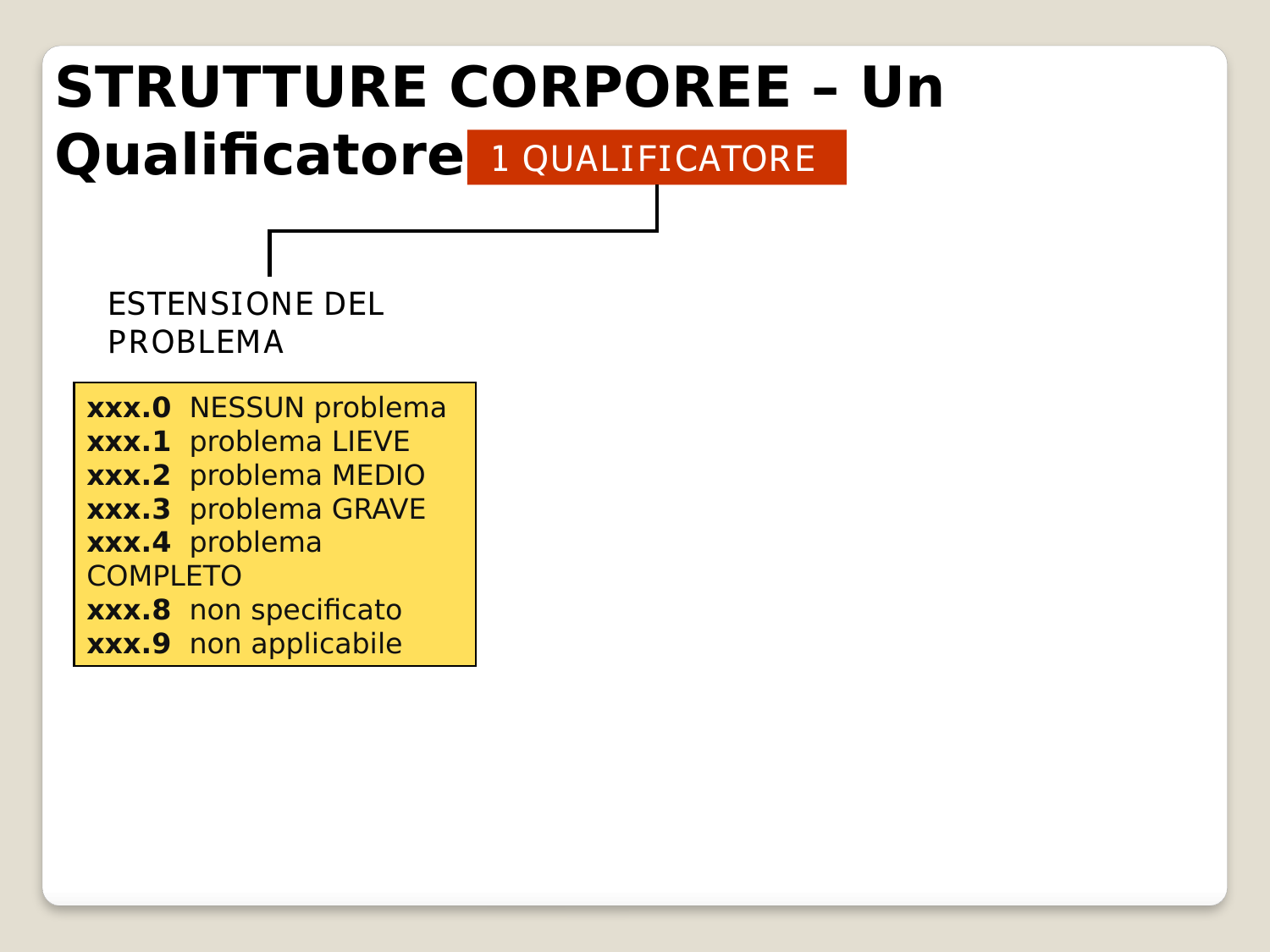

STRUTTURE CORPOREE – Un Qualificatore

 1 QUALIFICATORE

ESTENSIONE DEL
PROBLEMA
xxx.0  NESSUN problema
xxx.1  problema LIEVE
xxx.2  problema MEDIO
xxx.3  problema GRAVE
xxx.4  problema COMPLETO
xxx.8  non specificato
xxx.9  non applicabile